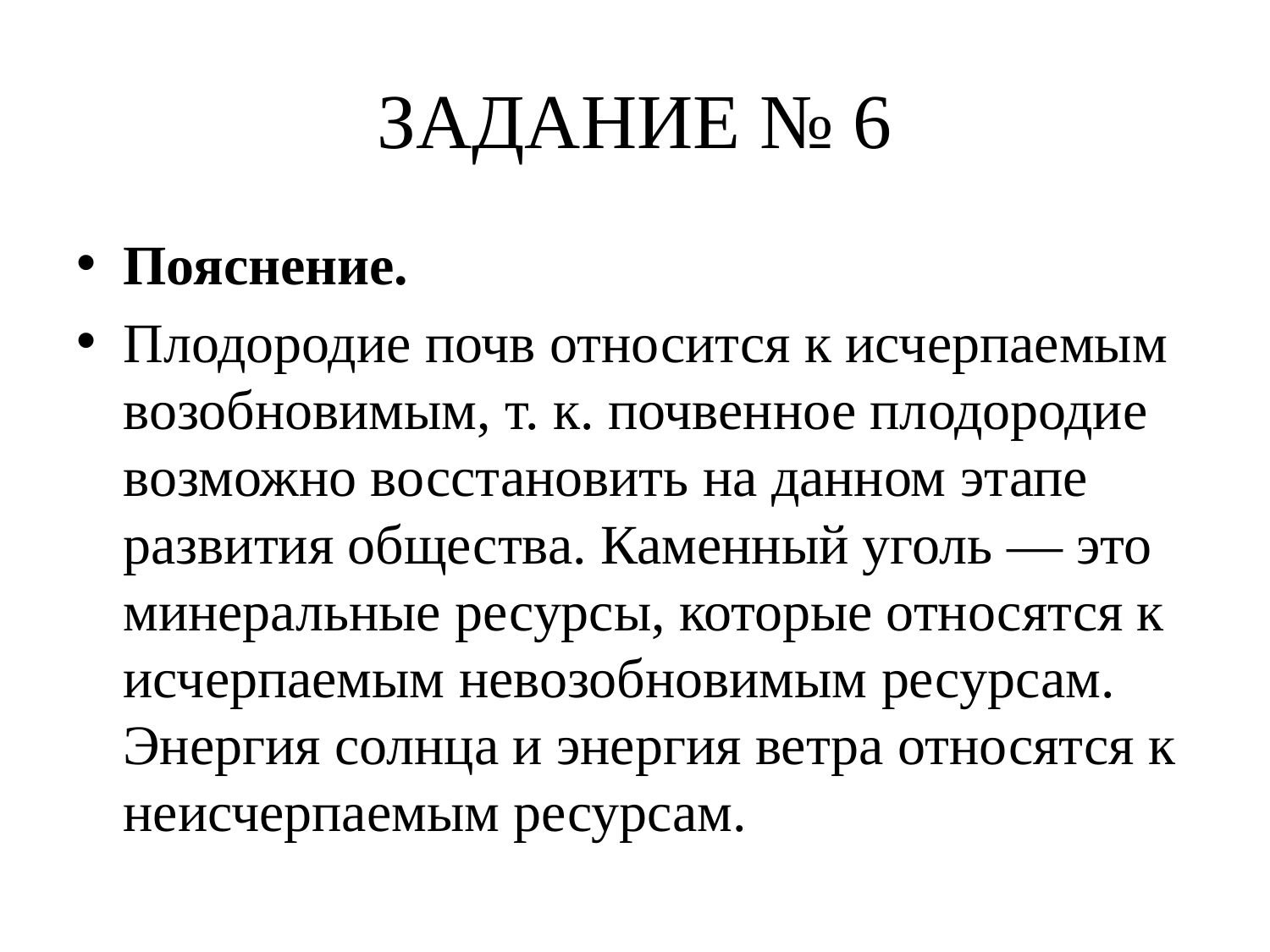

# ЗАДАНИЕ № 6
Пояснение.
Плодородие почв относится к исчерпаемым возобновимым, т. к. почвенное плодородие возможно восстановить на данном этапе развития общества. Каменный уголь — это минеральные ресурсы, которые относятся к исчерпаемым невозобновимым ресурсам. Энергия солнца и энергия ветра относятся к неисчерпаемым ресурсам.